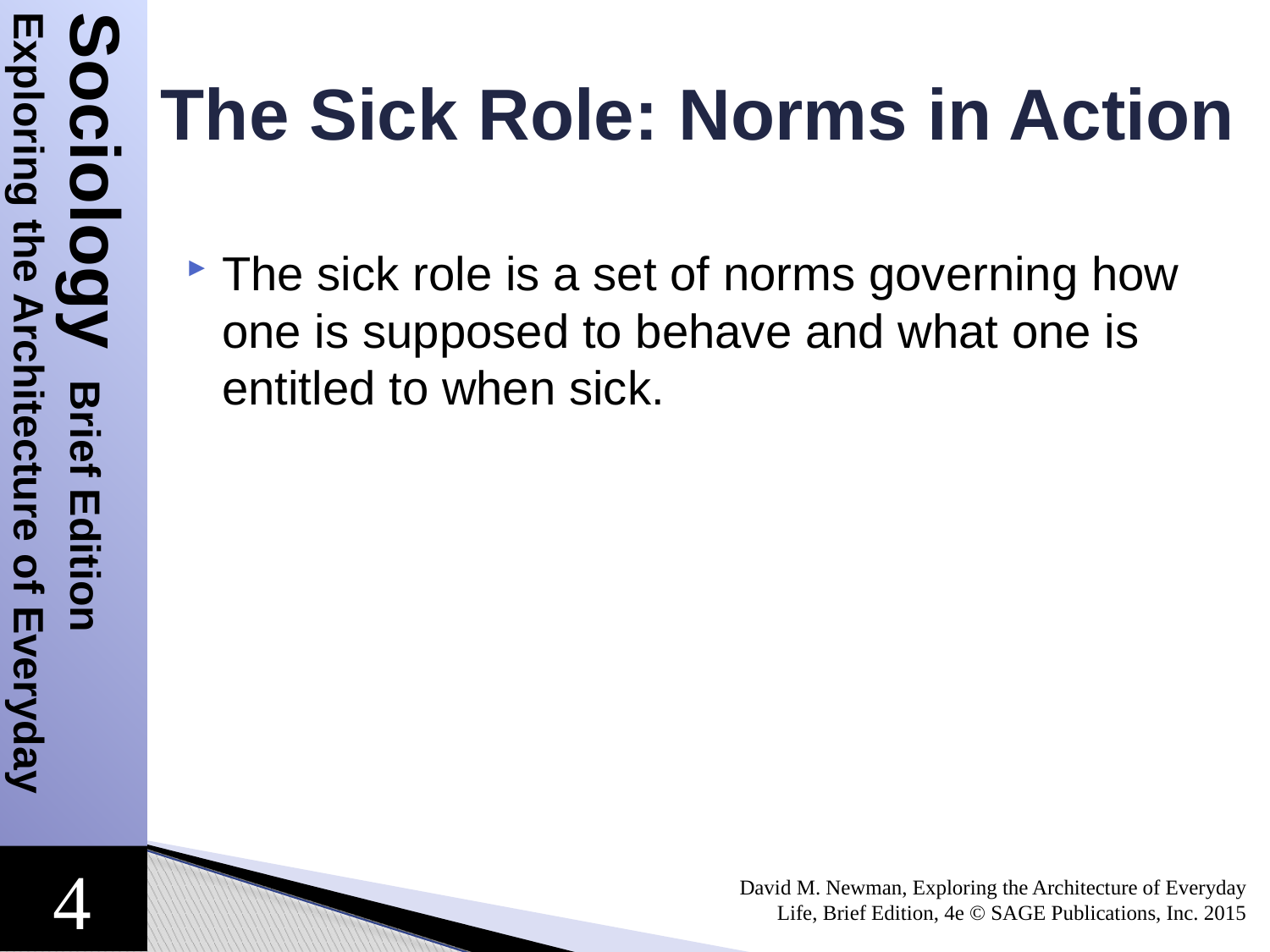

# The Sick Role: Norms in Action

The sick role is a set of norms governing how one is supposed to behave and what one is entitled to when sick.
David M. Newman, Exploring the Architecture of Everyday Life, Brief Edition, 4e © SAGE Publications, Inc. 2015